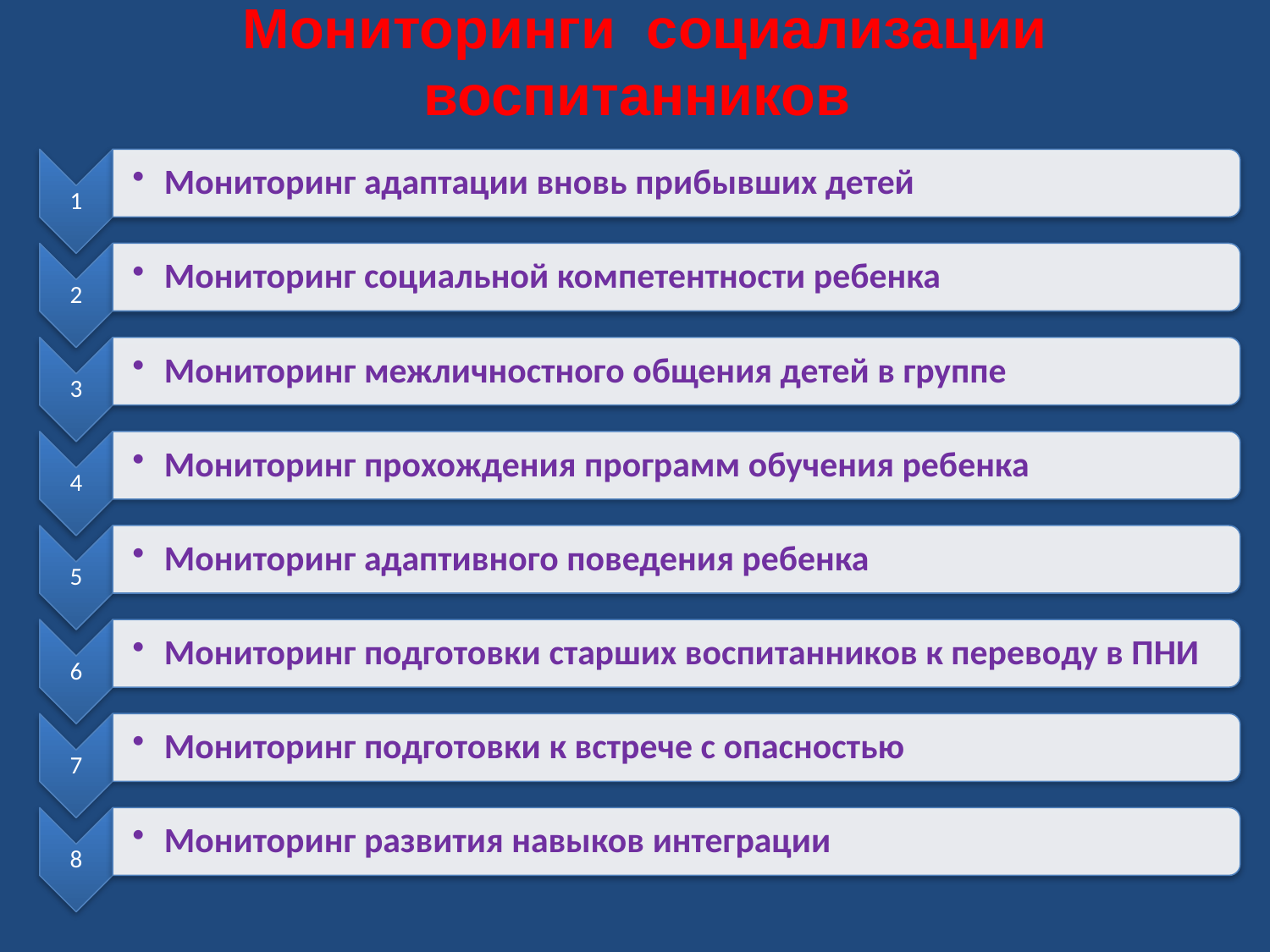

# Мониторинги  социализации воспитанников
1
Мониторинг адаптации вновь прибывших детей
2
Мониторинг социальной компетентности ребенка
3
Мониторинг межличностного общения детей в группе
4
Мониторинг прохождения программ обучения ребенка
5
Мониторинг адаптивного поведения ребенка
6
Мониторинг подготовки старших воспитанников к переводу в ПНИ
7
Мониторинг подготовки к встрече с опасностью
8
Мониторинг развития навыков интеграции